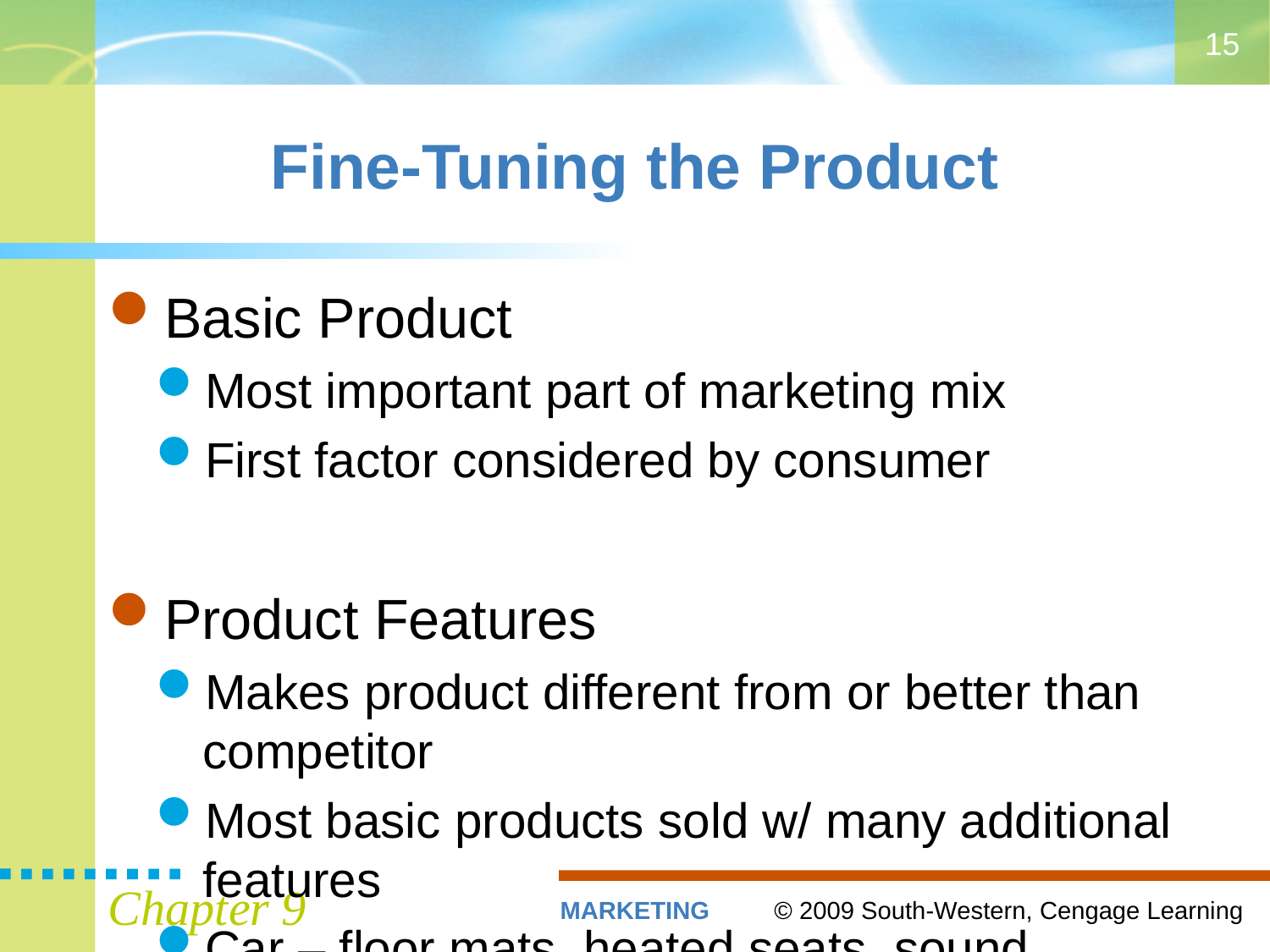

15
# Fine-Tuning the Product
Basic Product
Most important part of marketing mix
First factor considered by consumer

Product Features
Makes product different from or better than competitor
Most basic products sold w/ many additional features
Car – floor mats, heated seats, sound systems, etc.
Chapter 9